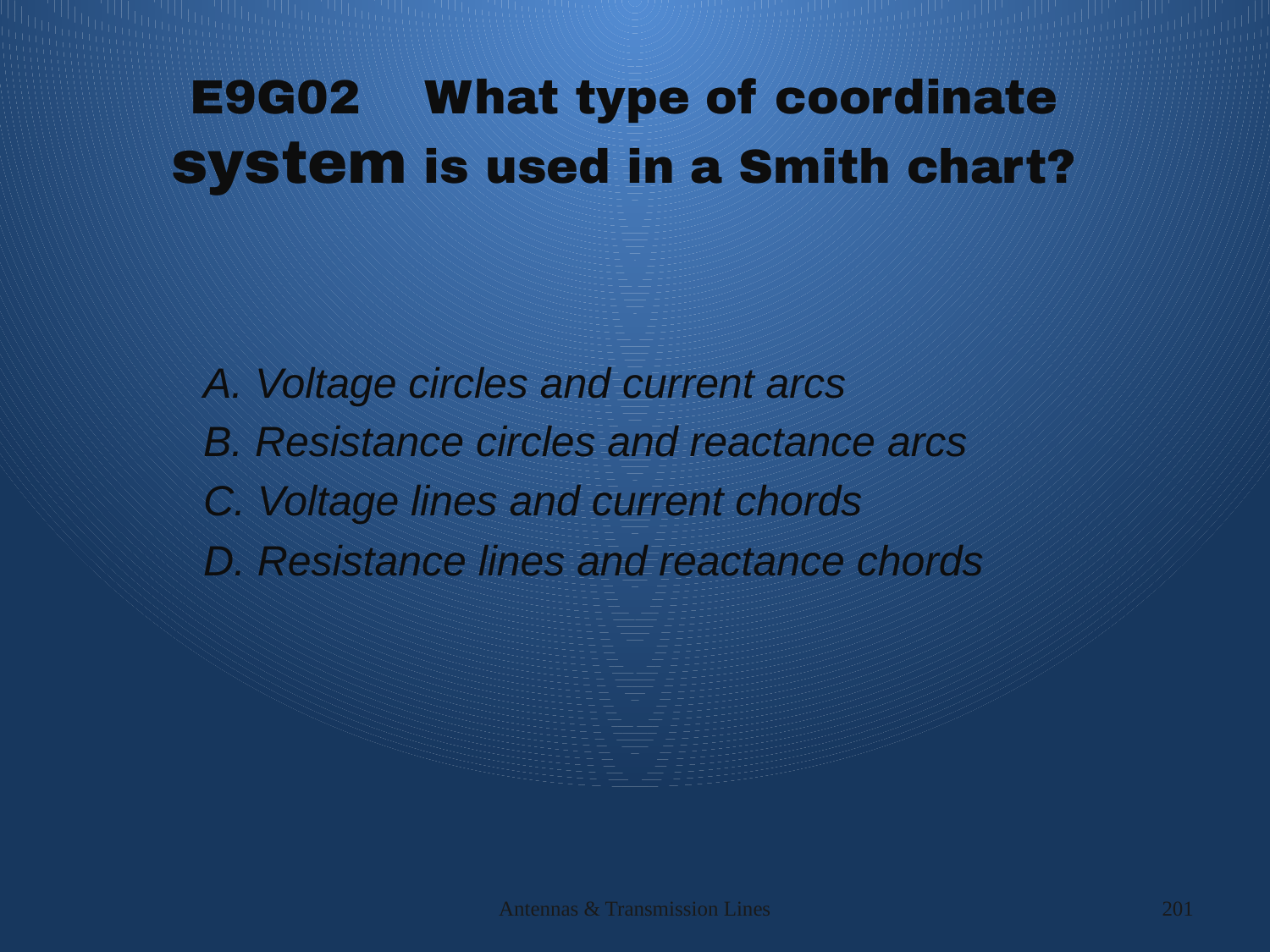

# E9G02    What type of coordinate system is used in a Smith chart?
A. Voltage circles and current arcs
B. Resistance circles and reactance arcs
C. Voltage lines and current chords
D. Resistance lines and reactance chords
Antennas & Transmission Lines
201